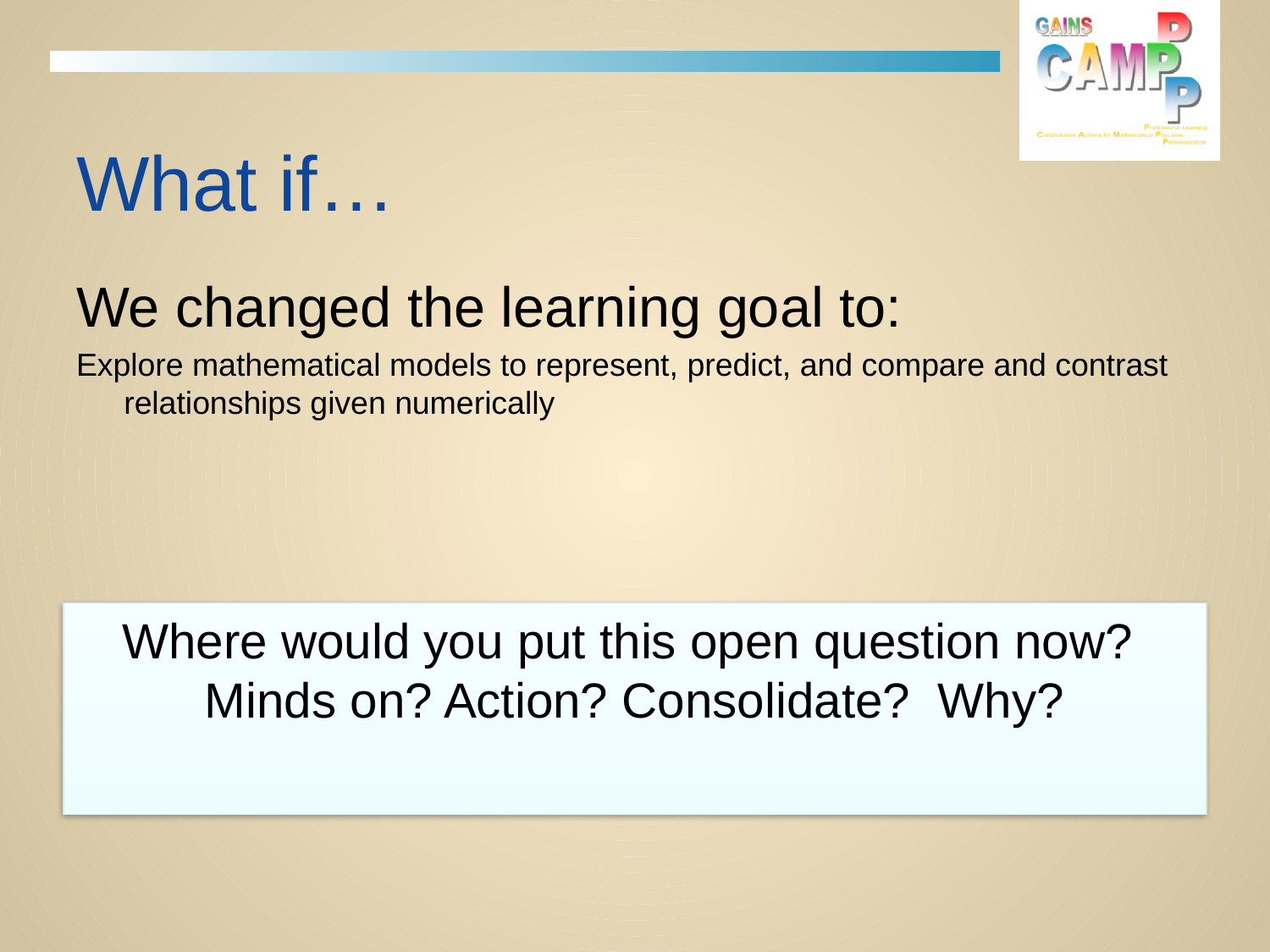

# What if…
We changed the learning goal to:
Explore mathematical models to represent, predict, and compare and contrast relationships given numerically
Where would you put this open question now?  Minds on? Action? Consolidate?  Why?